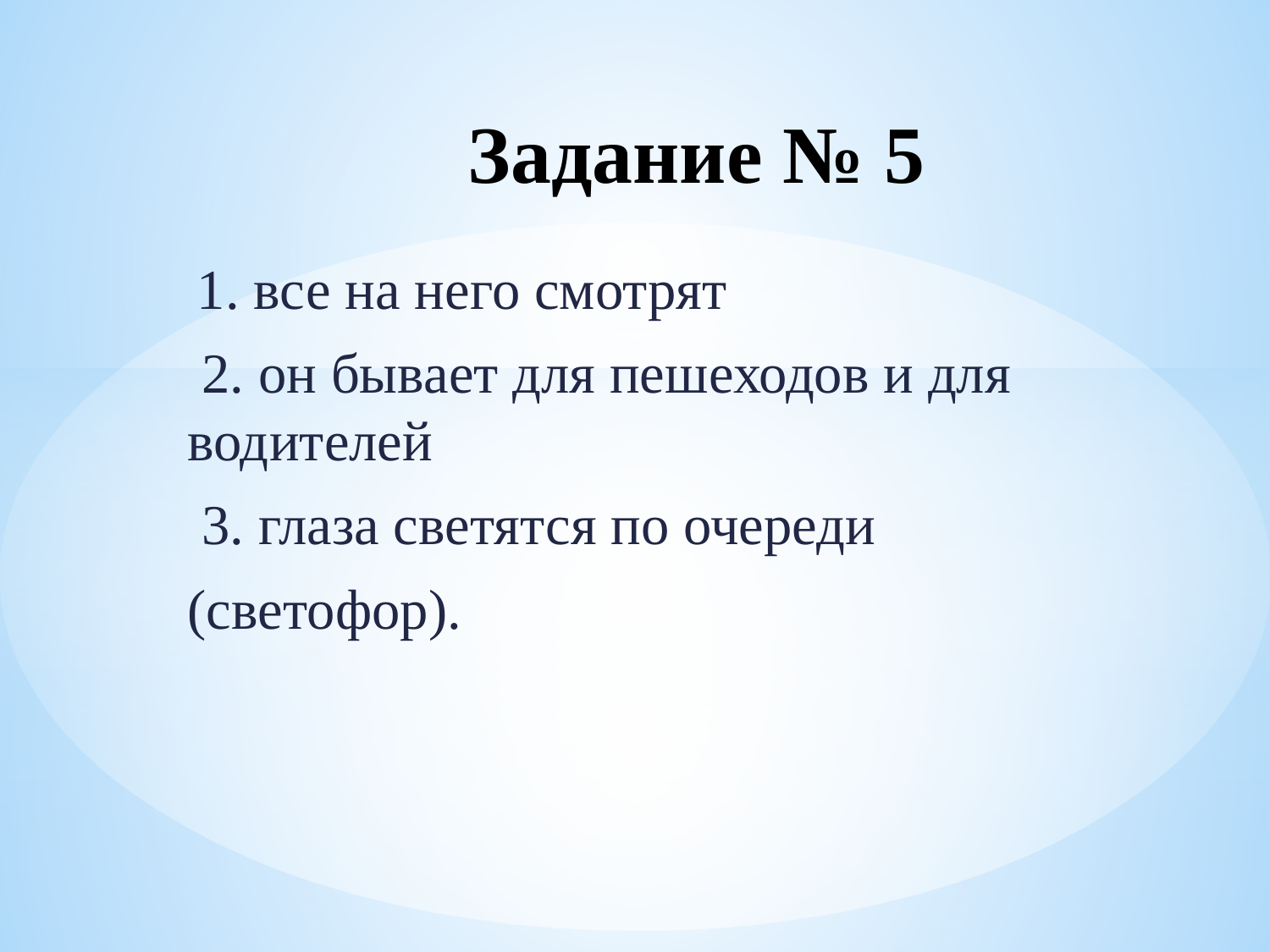

# Задание № 5
 1. все на него смотрят
 2. он бывает для пешеходов и для водителей
 3. глаза светятся по очереди
(светофор).